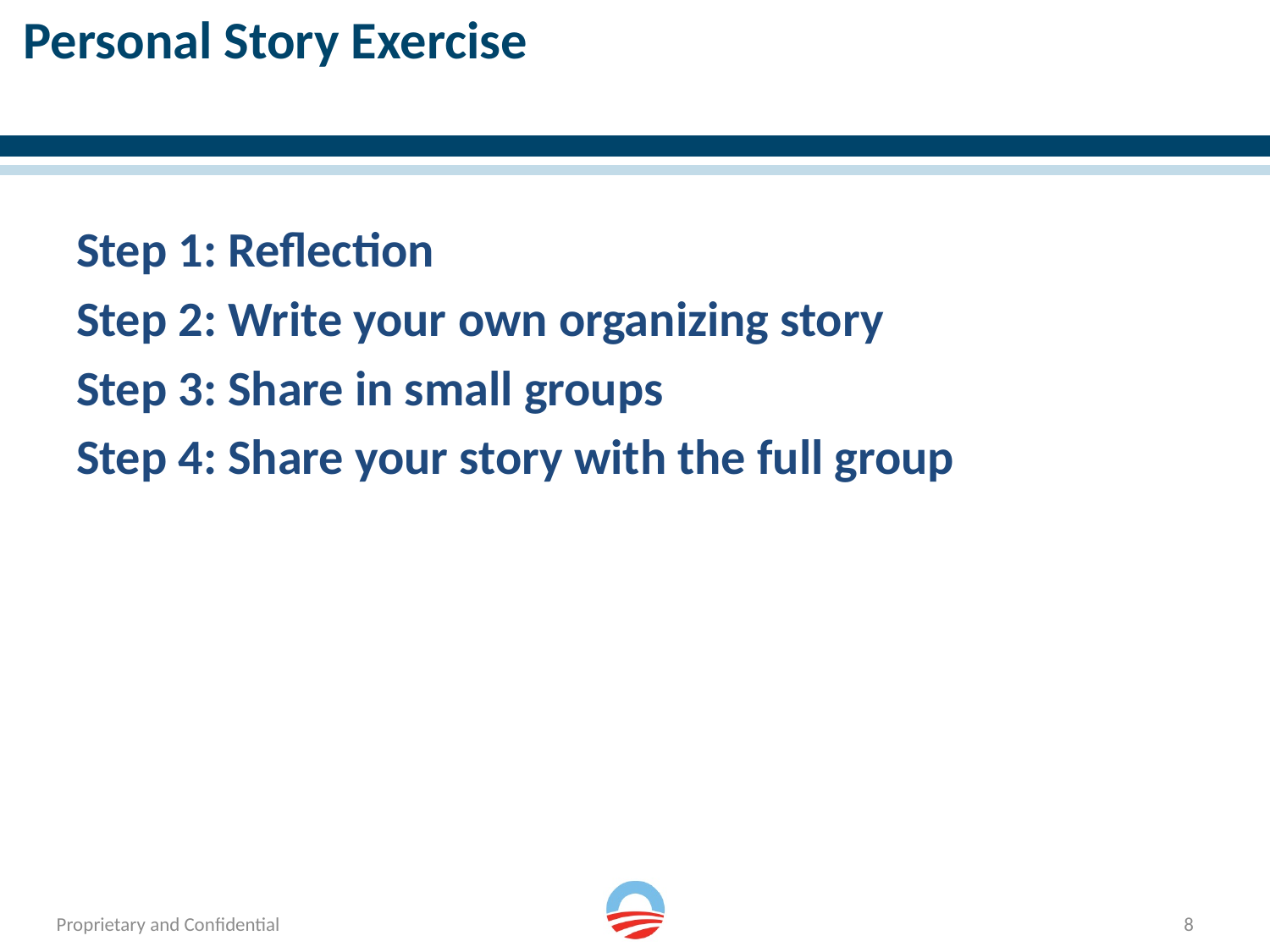

# Personal Story Exercise
Step 1: Reflection
Step 2: Write your own organizing story
Step 3: Share in small groups
Step 4: Share your story with the full group
8